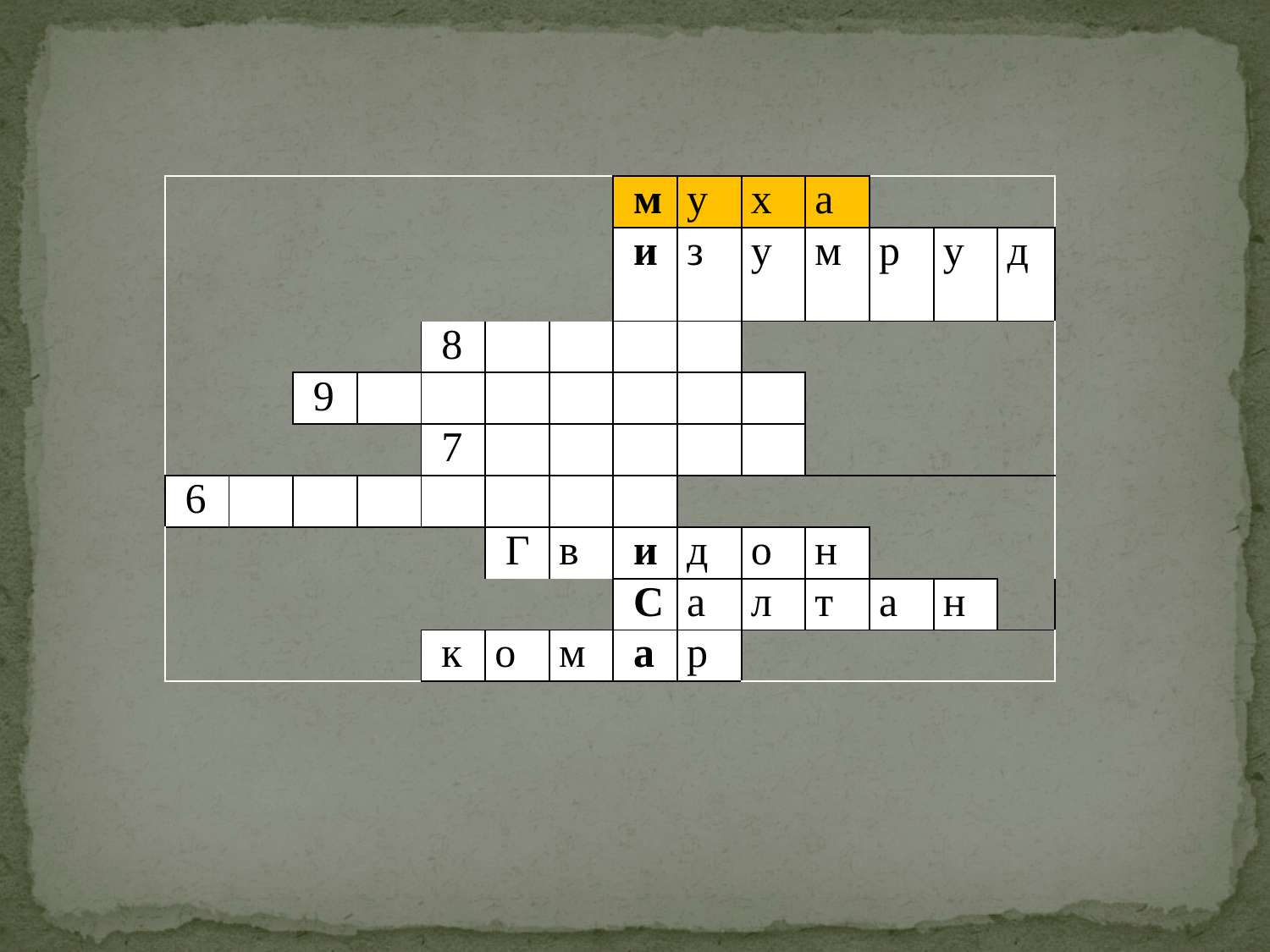

|  |  |  |  |  |  |  | м | у | х | а |  |  |  |
| --- | --- | --- | --- | --- | --- | --- | --- | --- | --- | --- | --- | --- | --- |
|  |  |  |  |  |  |  | и | з | у | м | р | у | д |
|  |  |  |  | 8 |  |  |  |  |  |  |  |  |  |
|  |  | 9 |  |  |  |  |  |  |  |  |  |  |  |
|  |  |  |  | 7 |  |  |  |  |  |  |  |  |  |
| 6 |  |  |  |  |  |  |  |  |  |  |  |  |  |
|  |  |  |  |  | Г | в | и | д | о | н |  |  |  |
|  |  |  |  |  |  |  | С | а | л | т | а | н |  |
|  |  |  |  | к | о | м | а | р |  |  |  |  |  |